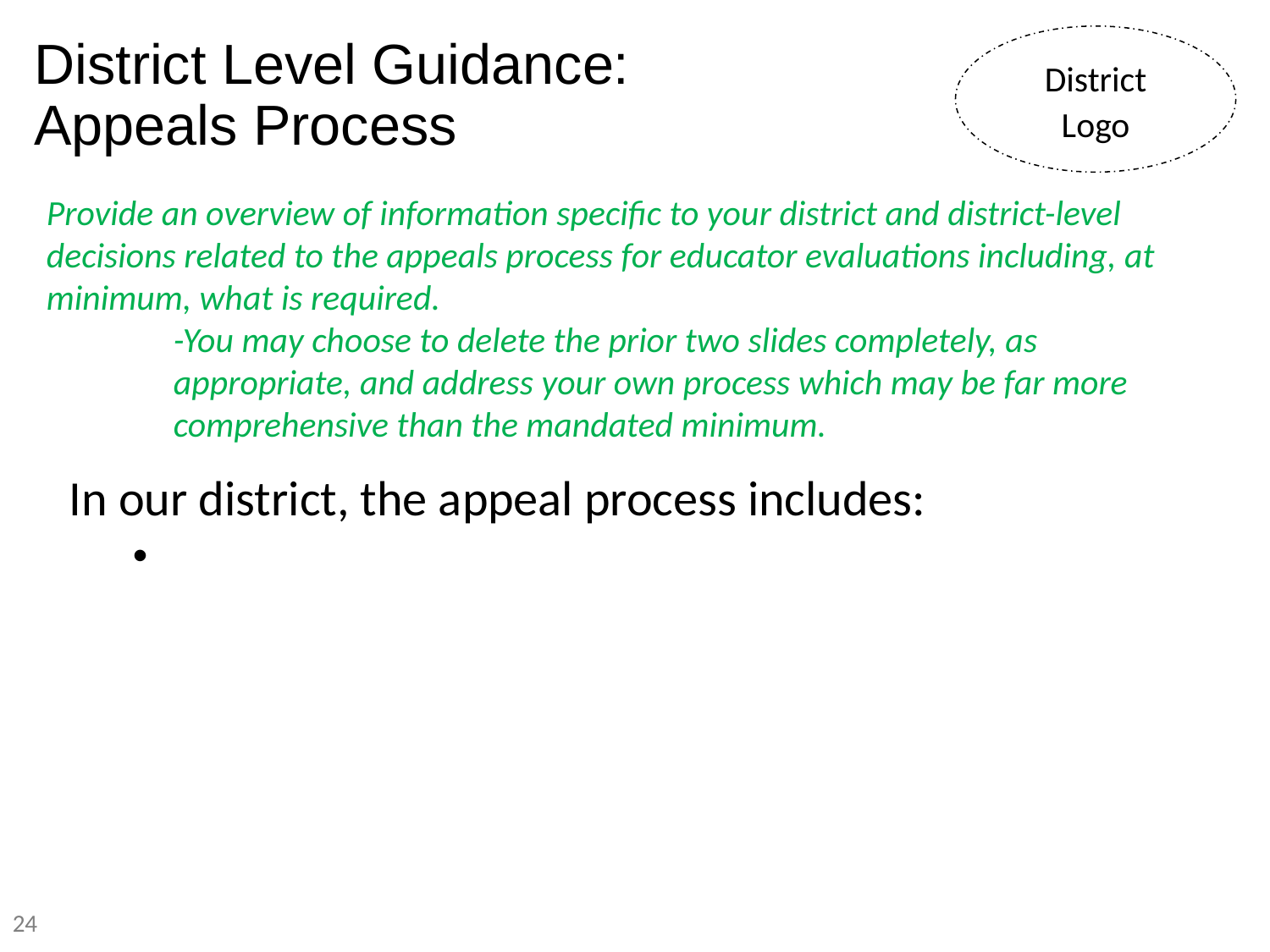

District Logo
# District Level Guidance: Appeals Process
Provide an overview of information specific to your district and district-level decisions related to the appeals process for educator evaluations including, at minimum, what is required.
-You may choose to delete the prior two slides completely, as appropriate, and address your own process which may be far more comprehensive than the mandated minimum.
In our district, the appeal process includes:

24